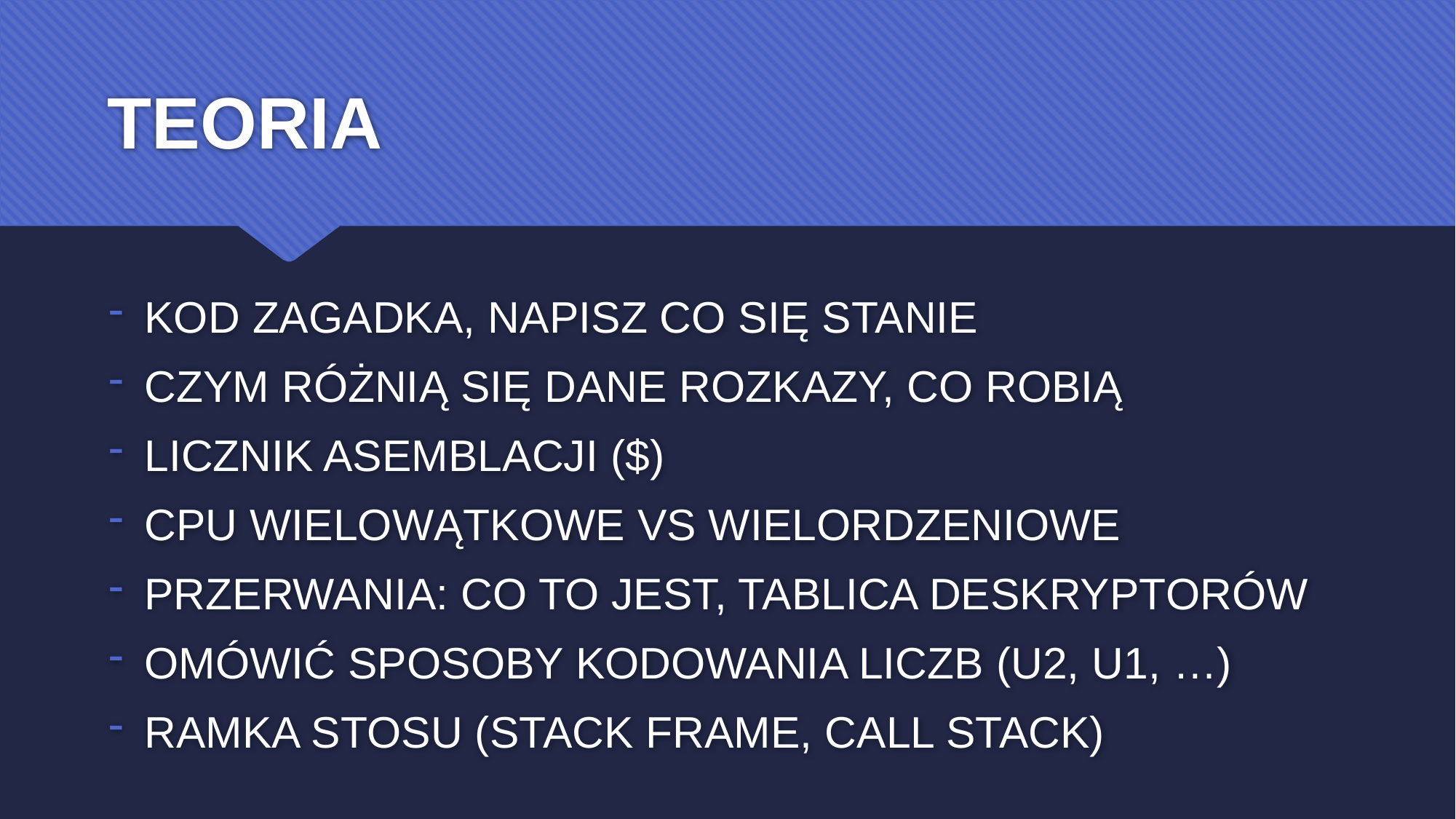

# TEORIA
KOD ZAGADKA, NAPISZ CO SIĘ STANIE
CZYM RÓŻNIĄ SIĘ DANE ROZKAZY, CO ROBIĄ
LICZNIK ASEMBLACJI ($)
CPU WIELOWĄTKOWE VS WIELORDZENIOWE
PRZERWANIA: CO TO JEST, TABLICA DESKRYPTORÓW
OMÓWIĆ SPOSOBY KODOWANIA LICZB (U2, U1, …)
RAMKA STOSU (STACK FRAME, CALL STACK)